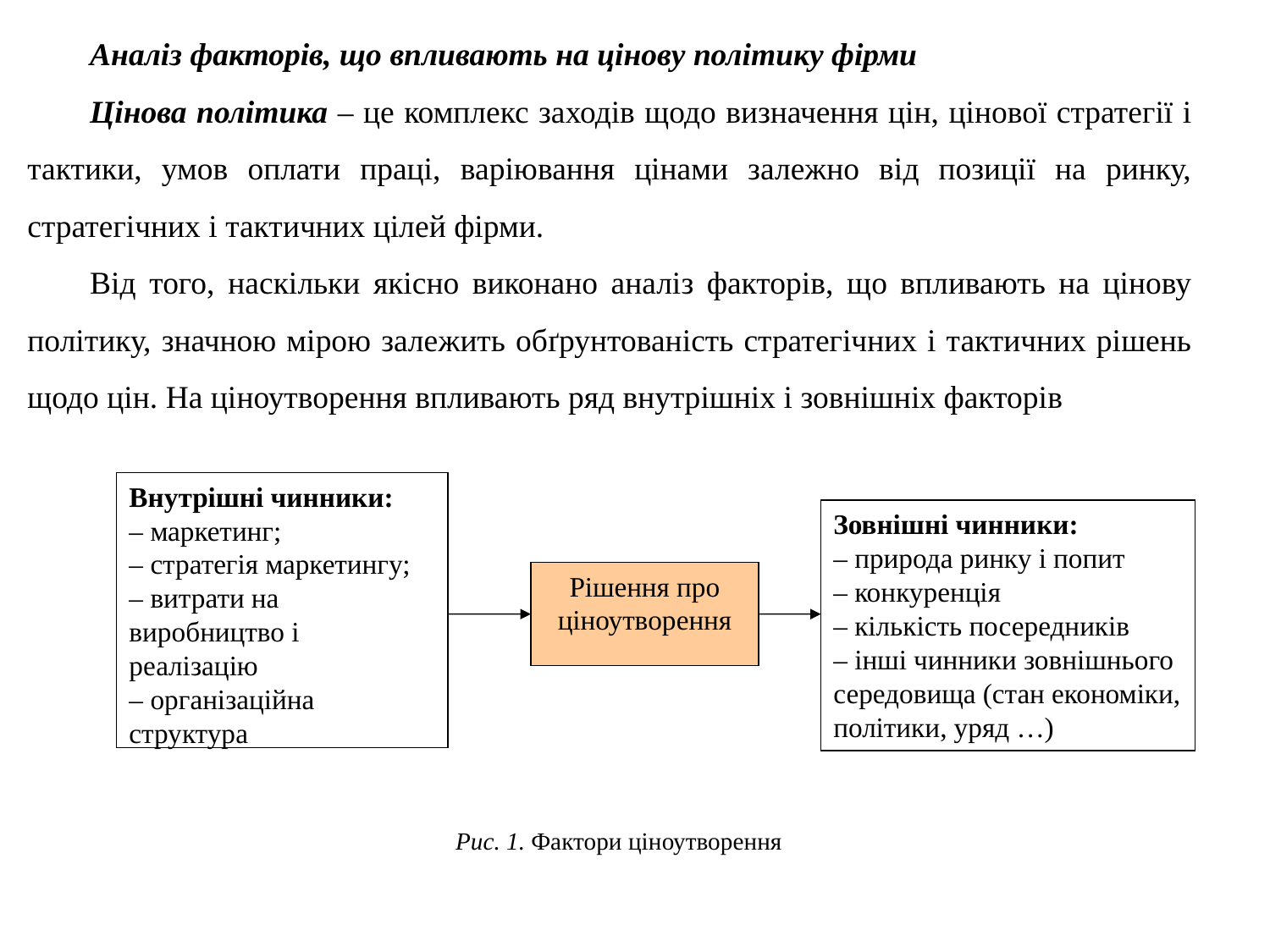

Аналіз факторів, що впливають на цінову політику фірми
Цінова політика – це комплекс заходів щодо визначення цін, цінової стратегії і тактики, умов оплати праці, варіювання цінами залежно від позиції на ринку, стратегічних і тактичних цілей фірми.
Від того, наскільки якісно виконано аналіз факторів, що впливають на цінову політику, значною мірою залежить обґрунтованість стратегічних і тактичних рішень щодо цін. На ціноутворення впливають ряд внутрішніх і зовнішніх факторів
Внутрішні чинники:
– маркетинг;
– стратегія маркетингу;
– витрати на виробництво і реалізацію
– організаційна структура

Зовнішні чинники:
– природа ринку і попит
– конкуренція
– кількість посередників
– інші чинники зовнішнього середовища (стан економіки, політики, уряд …)
Рішення про ціноутворення

Рис. 1. Фактори ціноутворення